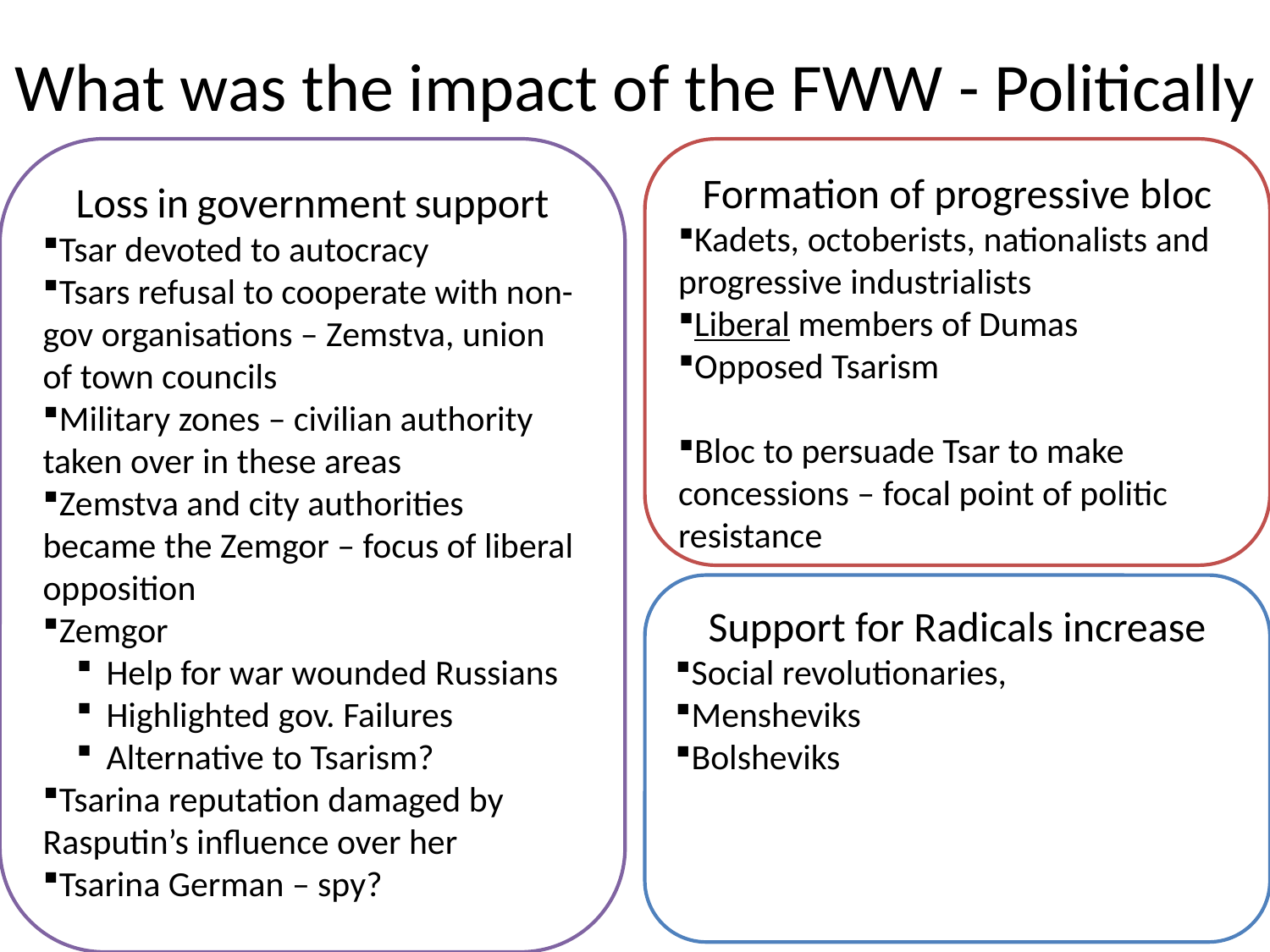

# What was the impact of the FWW - Politically
Loss in government support
Tsar devoted to autocracy
Tsars refusal to cooperate with non-gov organisations – Zemstva, union of town councils
Military zones – civilian authority taken over in these areas
Zemstva and city authorities became the Zemgor – focus of liberal opposition
Zemgor
Help for war wounded Russians
Highlighted gov. Failures
Alternative to Tsarism?
Tsarina reputation damaged by Rasputin’s influence over her
Tsarina German – spy?
Formation of progressive bloc
Kadets, octoberists, nationalists and progressive industrialists
Liberal members of Dumas
Opposed Tsarism

Bloc to persuade Tsar to make concessions – focal point of politic resistance
Support for Radicals increase
Social revolutionaries,
Mensheviks
Bolsheviks